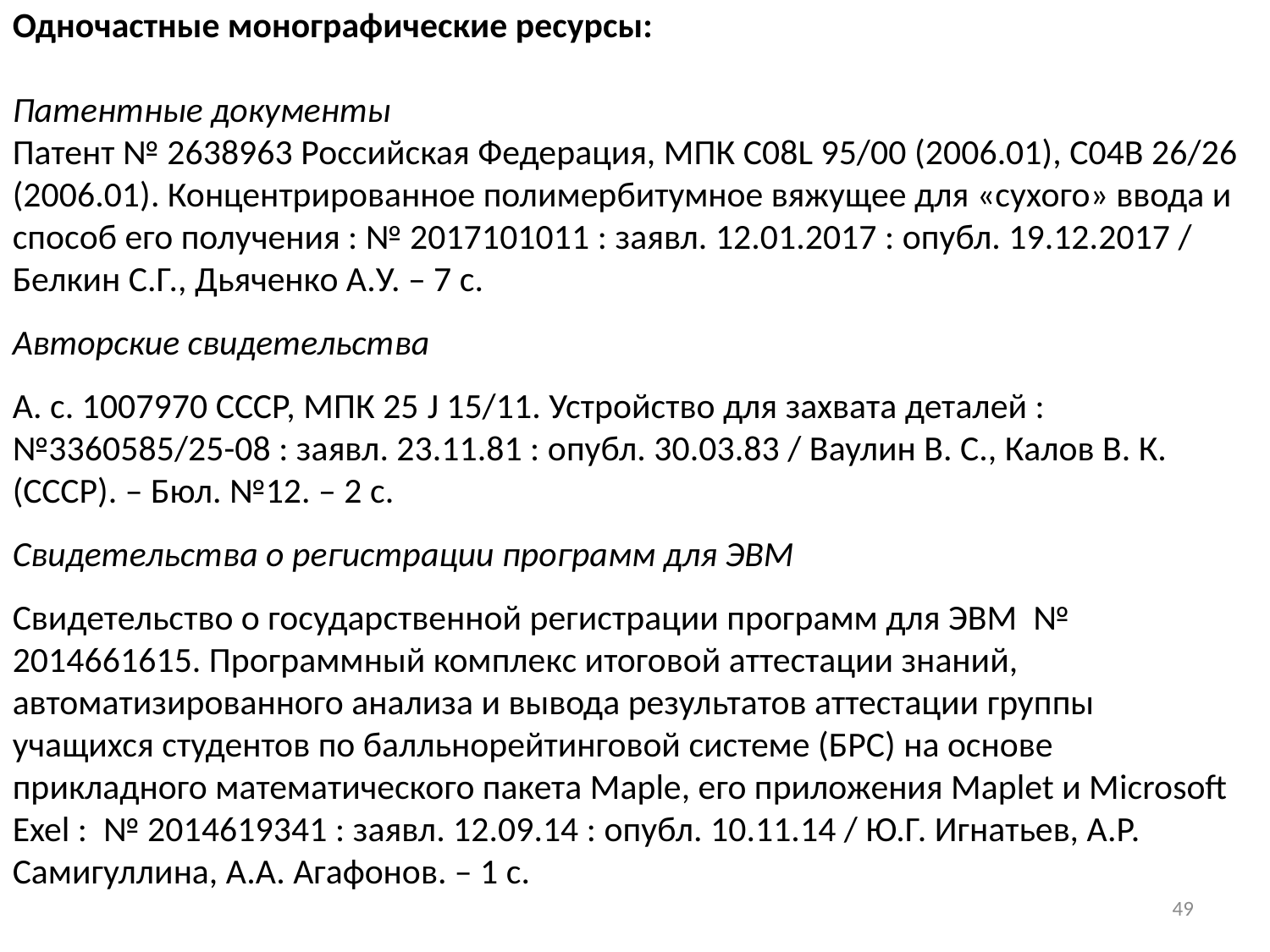

Одночастные монографические ресурсы:

Патентные документы
Патент № 2638963 Российская Федерация, МПК C08L 95/00 (2006.01), C04B 26/26 (2006.01). Концентрированное полимербитумное вяжущее для «сухого» ввода и способ его получения : № 2017101011 : заявл. 12.01.2017 : опубл. 19.12.2017 / Белкин С.Г., Дьяченко А.У. – 7 с.
Авторские свидетельства
А. с. 1007970 СССР, МПК 25 J 15/11. Устройство для захвата деталей : №3360585/25-08 : заявл. 23.11.81 : опубл. 30.03.83 / Ваулин В. С., Калов В. К. (СССР). – Бюл. №12. – 2 с.
Свидетельства о регистрации программ для ЭВМ
Свидетельство о государственной регистрации программ для ЭВМ  № 2014661615. Программный комплекс итоговой аттестации знаний, автоматизированного анализа и вывода результатов аттестации группы учащихся студентов по балльнорейтинговой системе (БРС) на основе прикладного математического пакета Maple, его приложения Maplet и Microsoft Exel :  № 2014619341 : заявл. 12.09.14 : опубл. 10.11.14 / Ю.Г. Игнатьев, А.Р. Самигуллина, А.А. Агафонов. – 1 с.
49